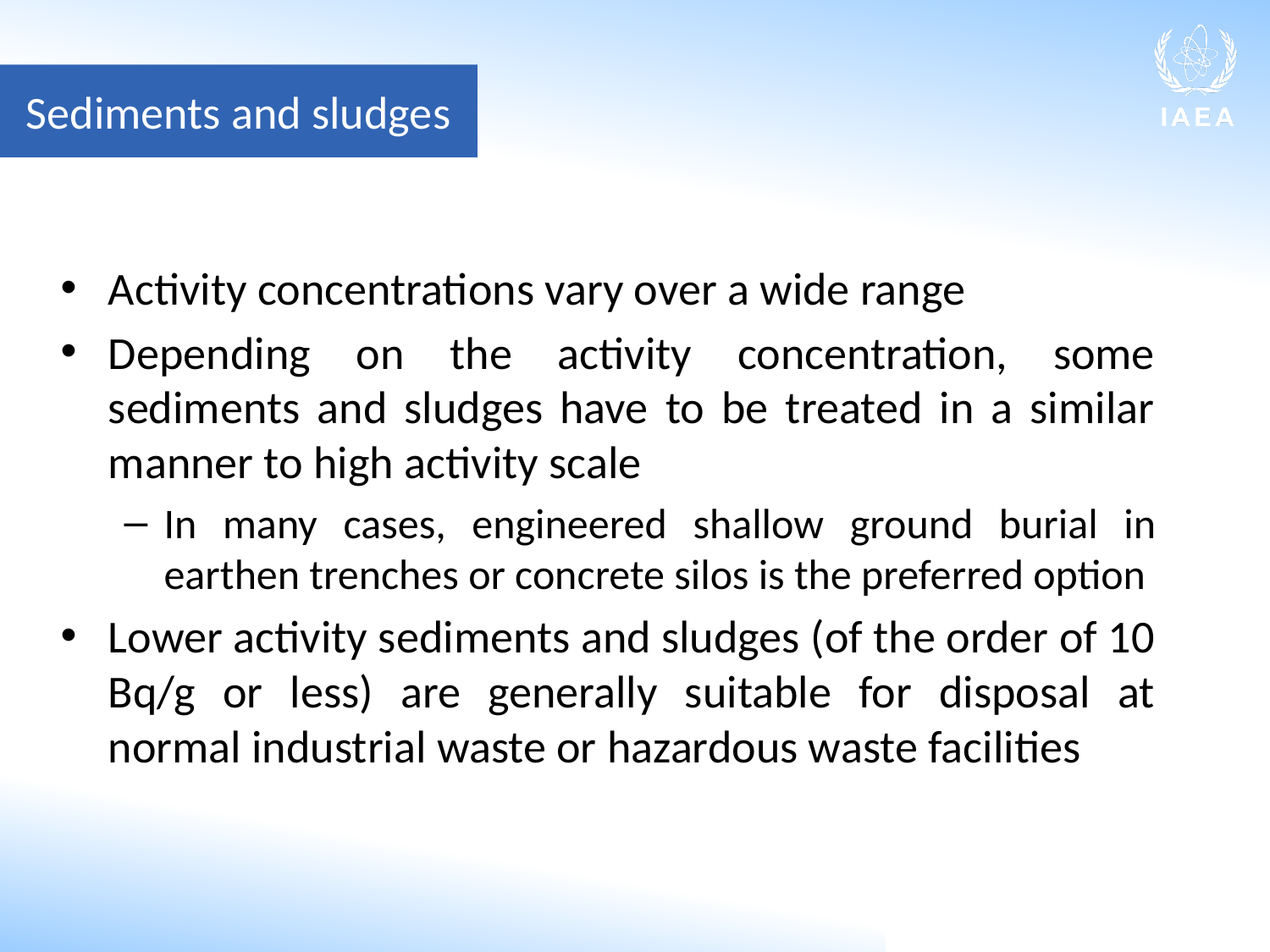

Sediments and sludges
Activity concentrations vary over a wide range
Depending on the activity concentration, some sediments and sludges have to be treated in a similar manner to high activity scale
In many cases, engineered shallow ground burial in earthen trenches or concrete silos is the preferred option
Lower activity sediments and sludges (of the order of 10 Bq/g or less) are generally suitable for disposal at normal industrial waste or hazardous waste facilities